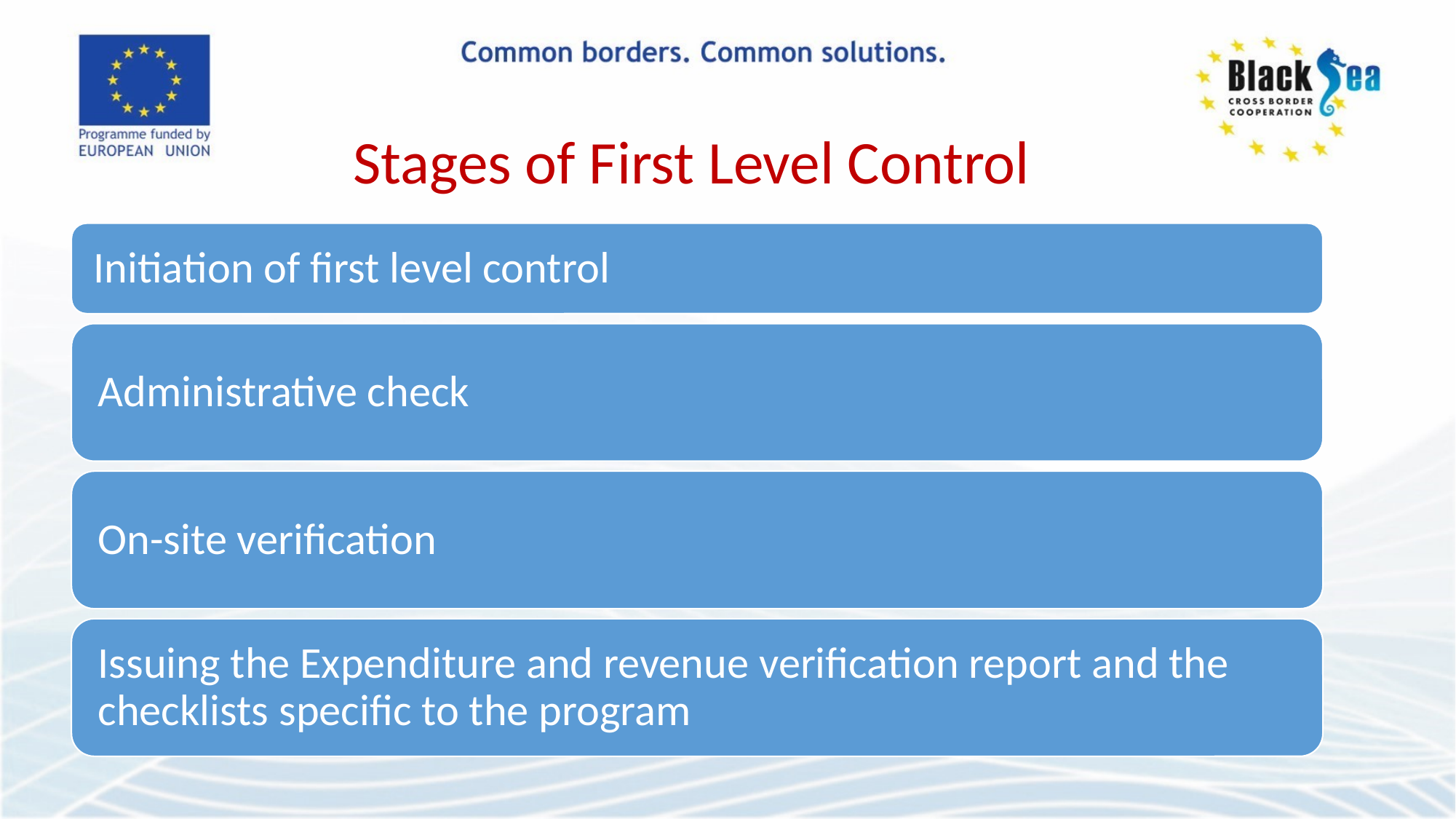

Stages of First Level Control
Initiation of first level control
Administrative check
On-site verification
Issuing the Expenditure and revenue verification report and the checklists specific to the program